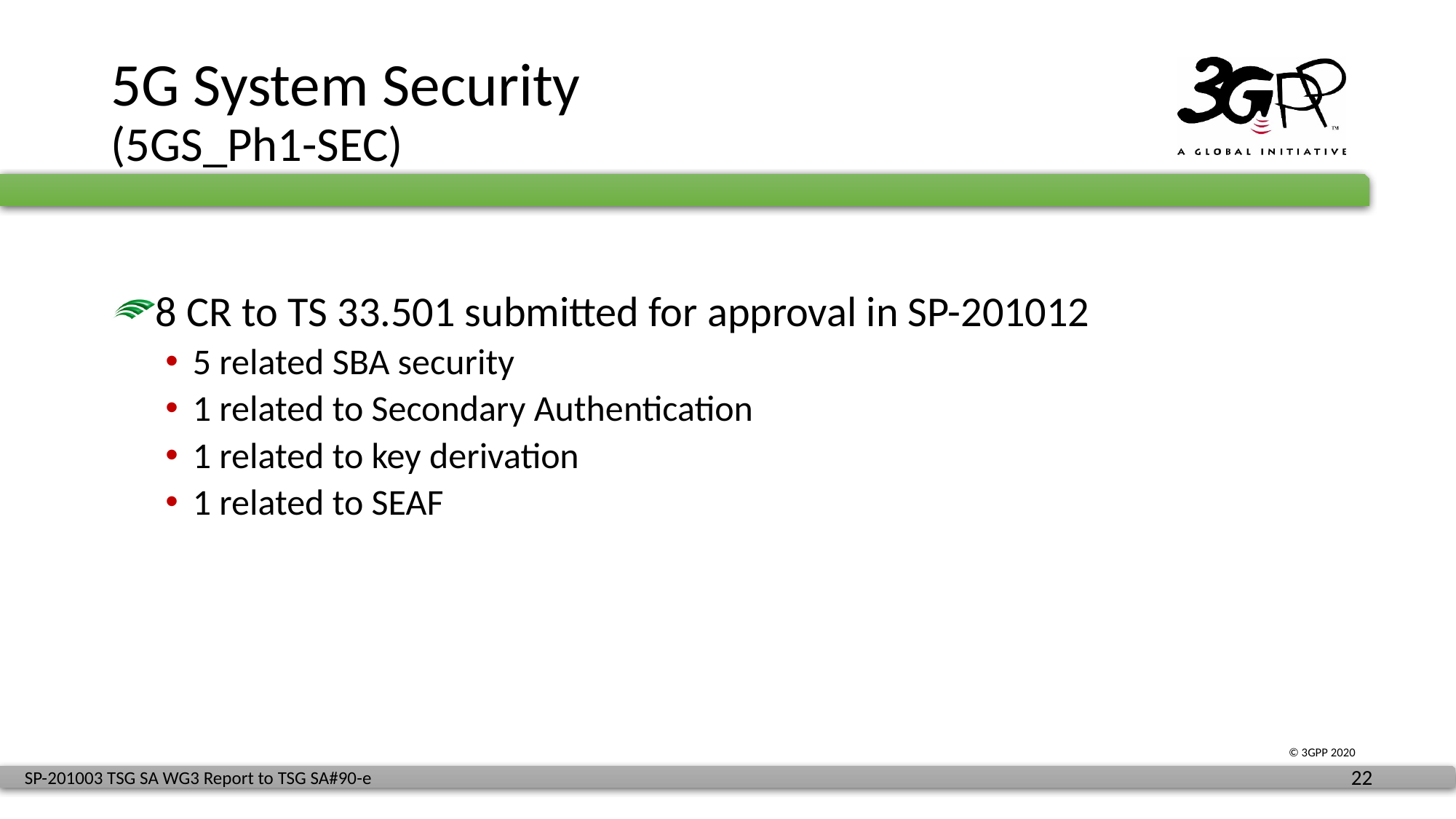

# 5G System Security (5GS_Ph1-SEC)

8 CR to TS 33.501 submitted for approval in SP-201012
5 related SBA security
1 related to Secondary Authentication
1 related to key derivation
1 related to SEAF